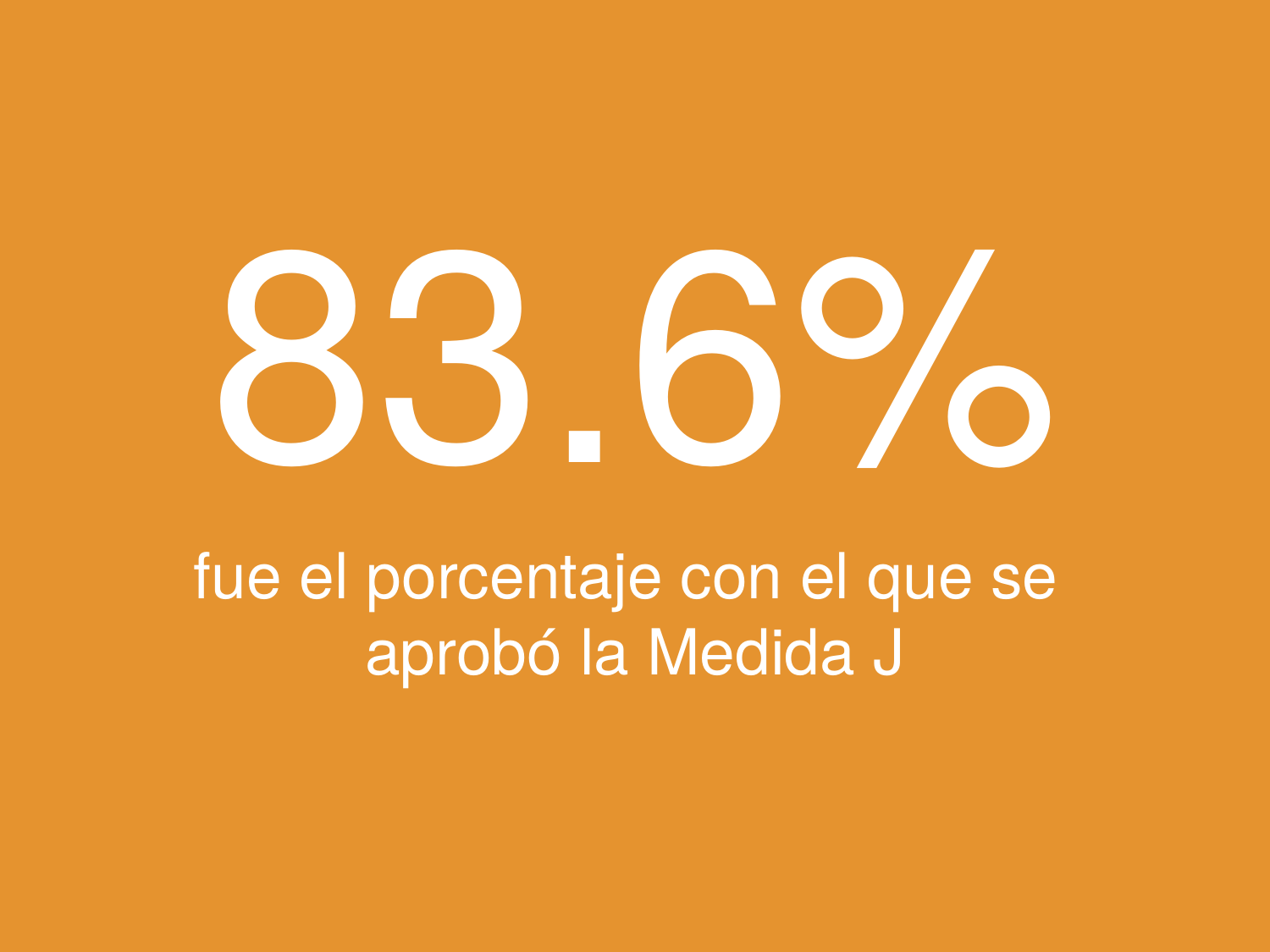

83.6%
# fue el porcentaje con el que se aprobó la Medida J